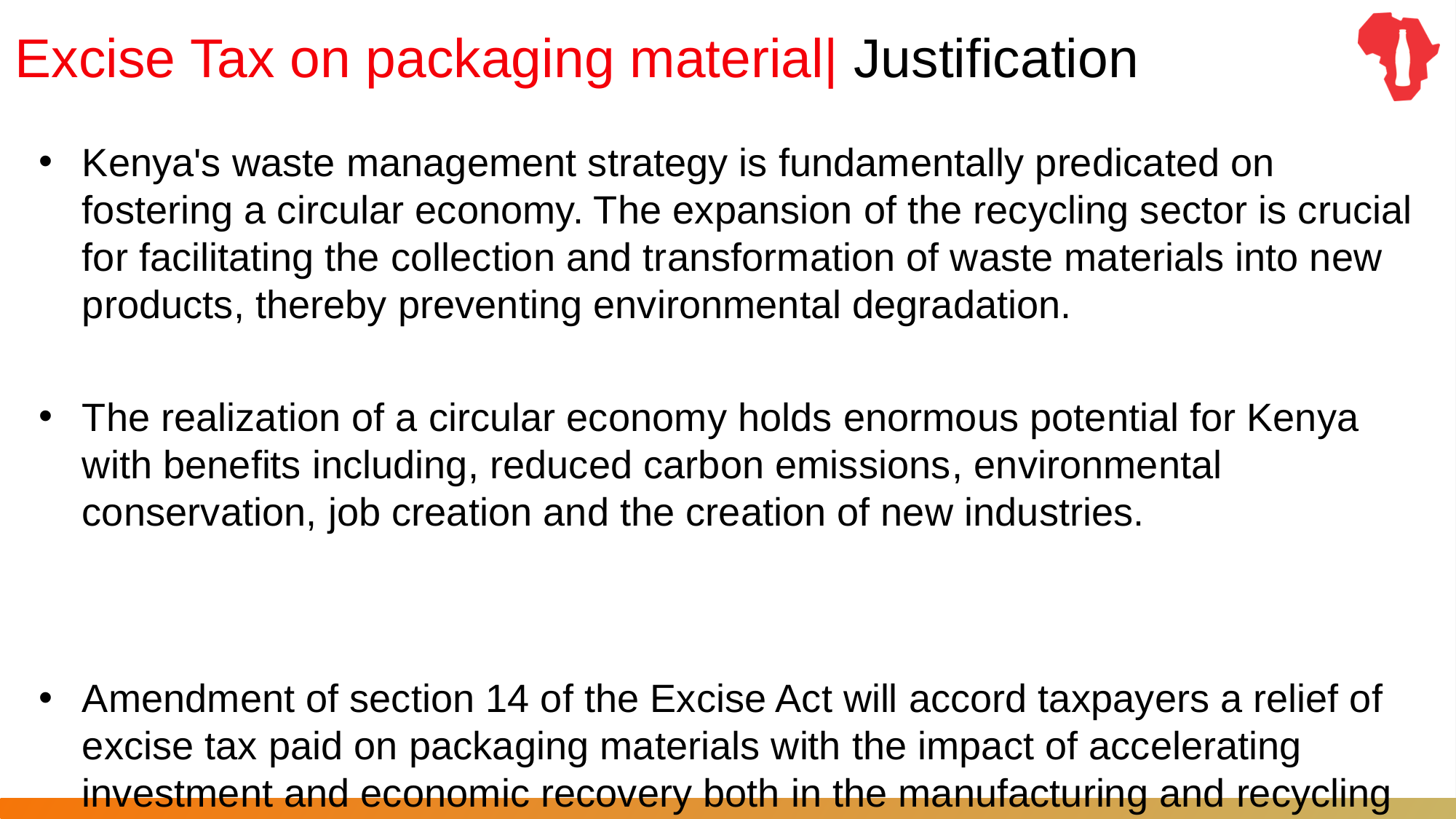

# Excise Tax on packaging material| Justification

Kenya's waste management strategy is fundamentally predicated on fostering a circular economy. The expansion of the recycling sector is crucial for facilitating the collection and transformation of waste materials into new products, thereby preventing environmental degradation.

The realization of a circular economy holds enormous potential for Kenya with benefits including, reduced carbon emissions, environmental conservation, job creation and the creation of new industries.

Amendment of section 14 of the Excise Act will accord taxpayers a relief of excise tax paid on packaging materials with the impact of accelerating investment and economic recovery both in the manufacturing and recycling sector.